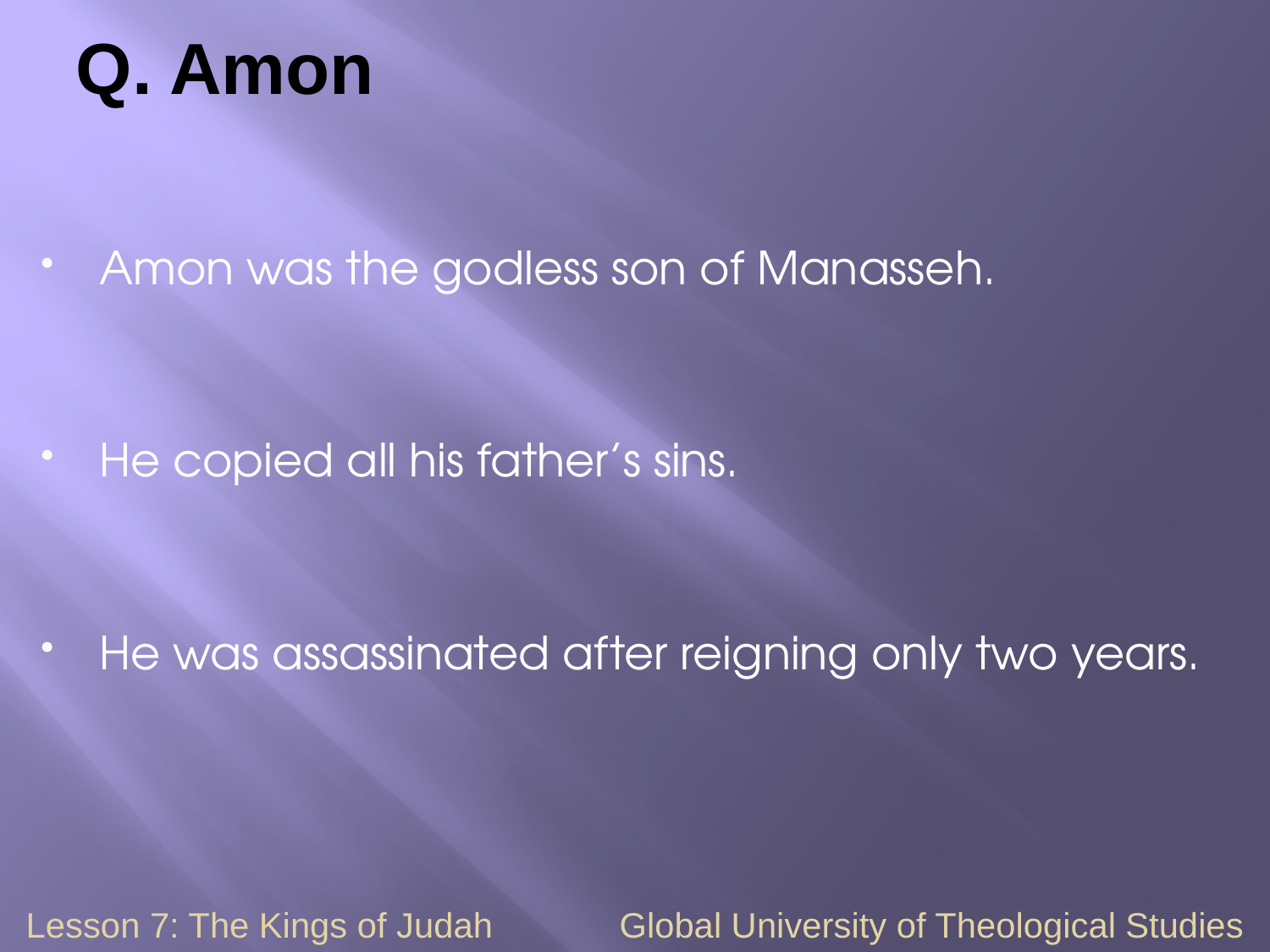

# Q. Amon
Amon was the godless son of Manasseh.

He copied all his father’s sins.

He was assassinated after reigning only two years.
Lesson 7: The Kings of Judah             Global University of Theological Studies